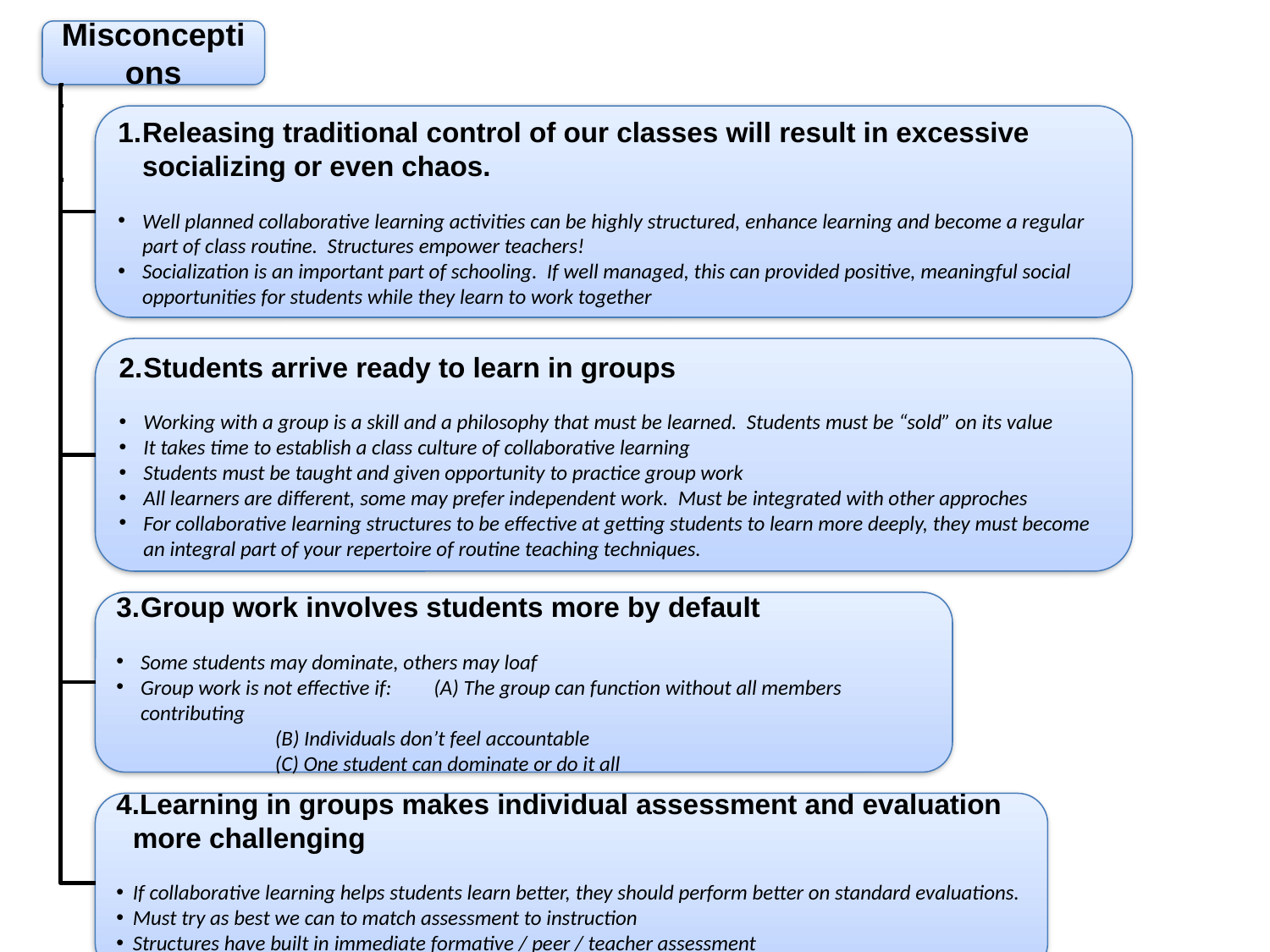

Misconceptions
Releasing traditional control of our classes will result in excessive socializing or even chaos.

Well planned collaborative learning activities can be highly structured, enhance learning and become a regular part of class routine.  Structures empower teachers!
Socialization is an important part of schooling.  If well managed, this can provided positive, meaningful social opportunities for students while they learn to work together
Students arrive ready to learn in groups
Working with a group is a skill and a philosophy that must be learned.  Students must be “sold” on its value
It takes time to establish a class culture of collaborative learning
Students must be taught and given opportunity to practice group work
All learners are different, some may prefer independent work.  Must be integrated with other approches
For collaborative learning structures to be effective at getting students to learn more deeply, they must become an integral part of your repertoire of routine teaching techniques.
Group work involves students more by default
Some students may dominate, others may loaf
Group work is not effective if: 	(A) The group can function without all members contributing
		(B) Individuals don’t feel accountable
	(C) One student can dominate or do it all
Learning in groups makes individual assessment and evaluation more challenging

If collaborative learning helps students learn better, they should perform better on standard evaluations.
Must try as best we can to match assessment to instruction
Structures have built in immediate formative / peer / teacher assessment
End collaborative learning activities with a final product